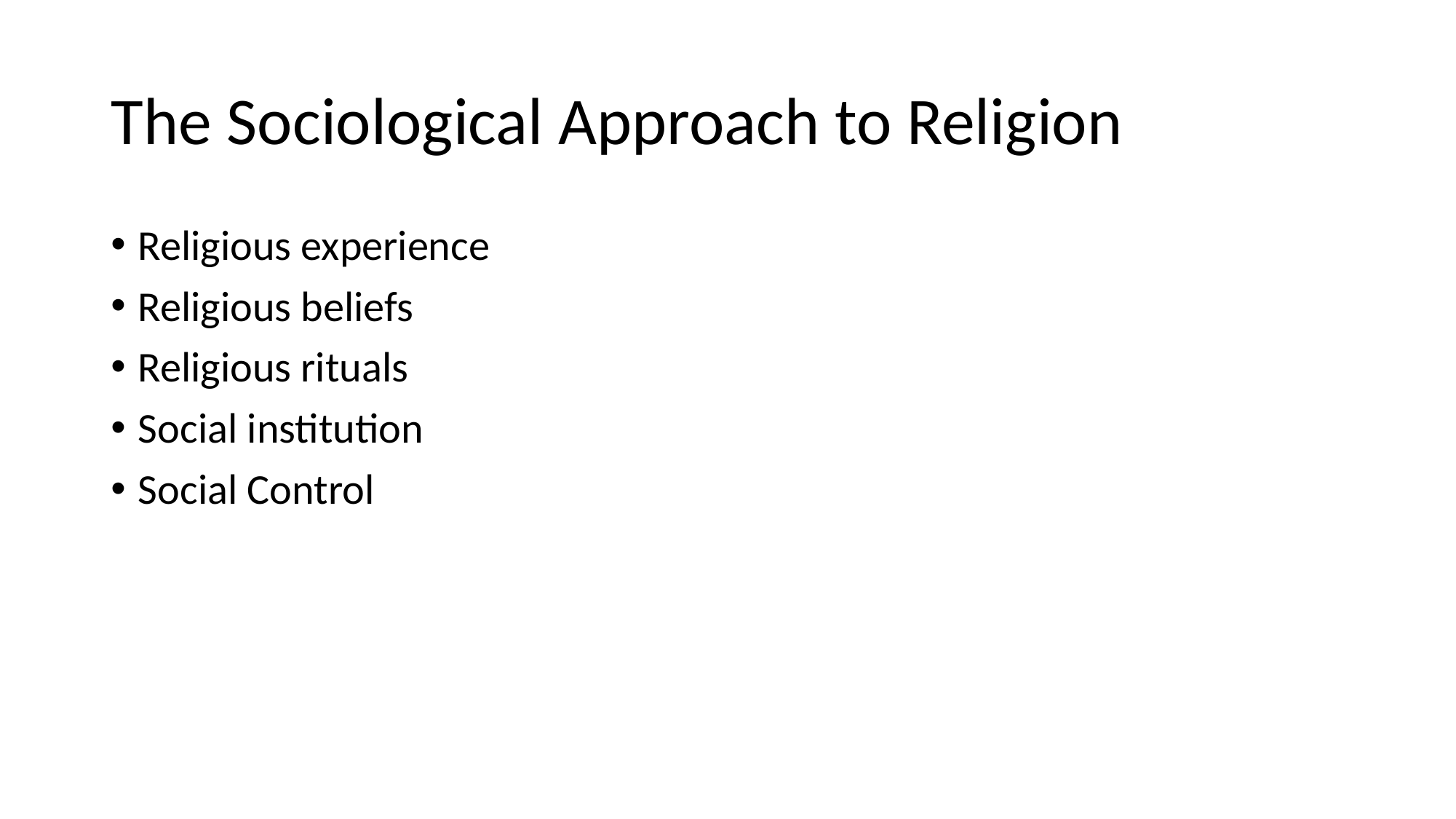

# The Sociological Approach to Religion
Religious experience
Religious beliefs
Religious rituals
Social institution
Social Control